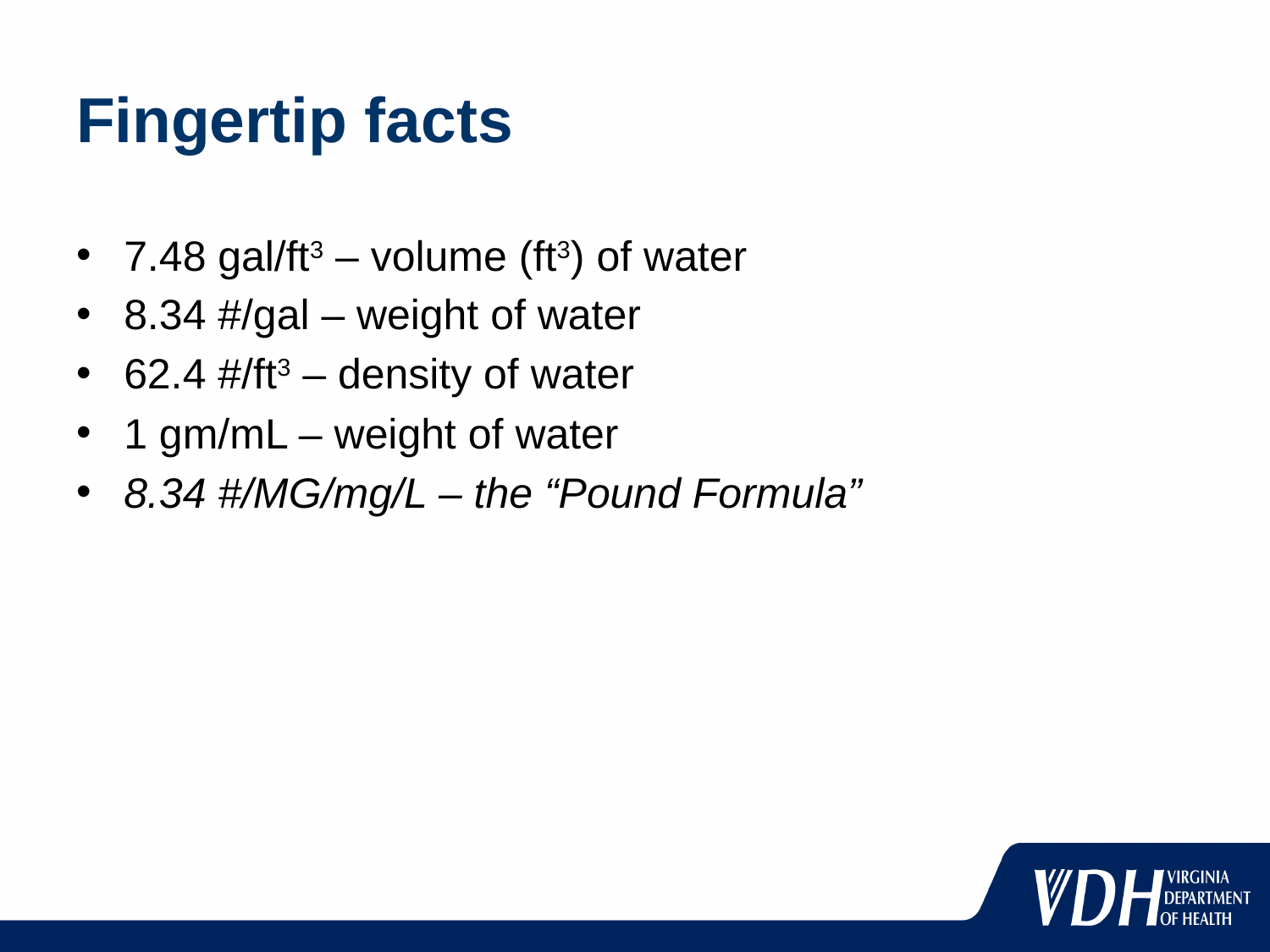

# Fingertip facts
7.48 gal/ft3 – volume (ft3) of water
8.34 #/gal – weight of water
62.4 #/ft3 – density of water
1 gm/mL – weight of water
8.34 #/MG/mg/L – the “Pound Formula”